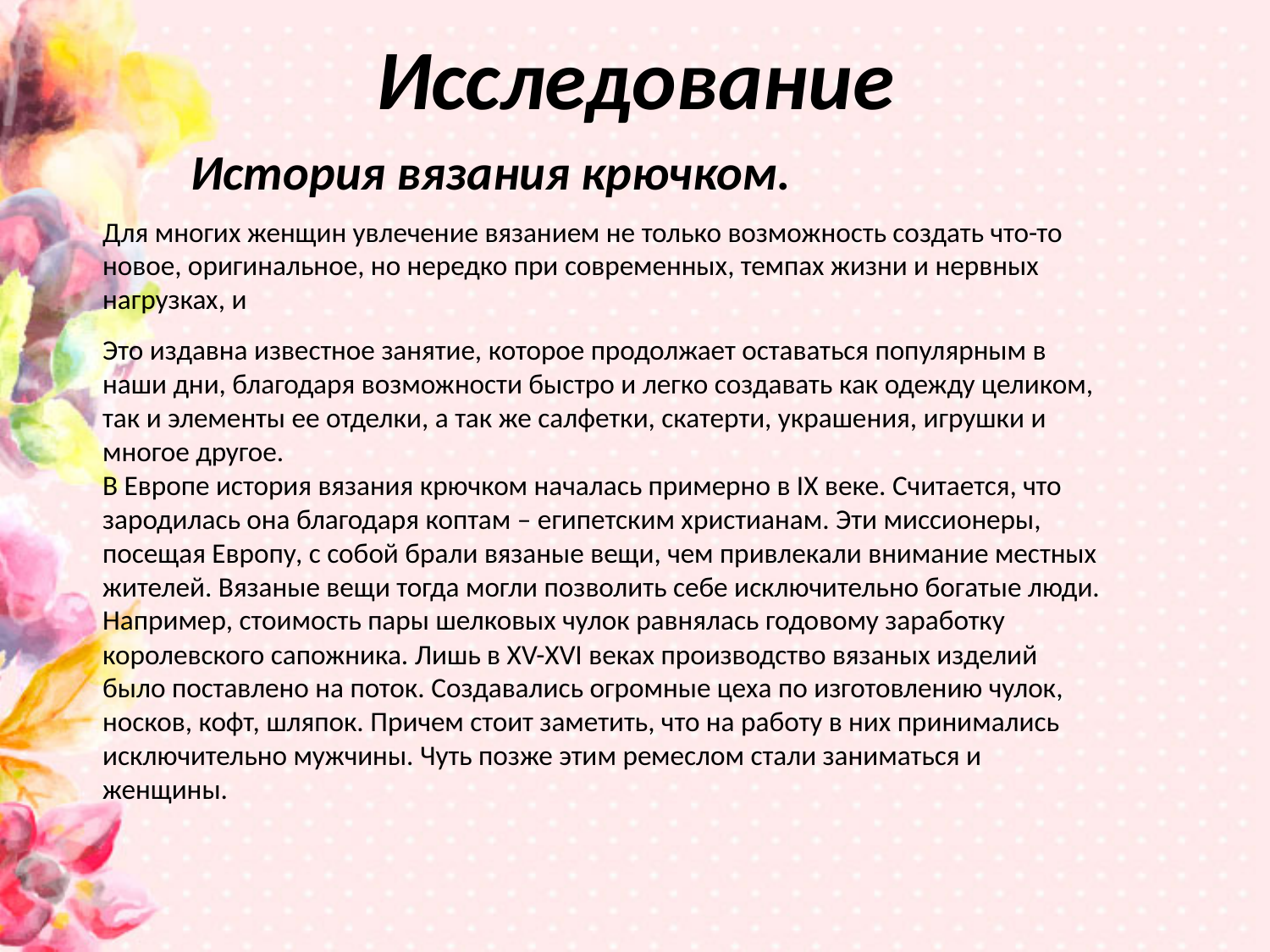

Для многих женщин увлечение вязанием не только возможность создать что-то новое, оригинальное, но нередко при современных, темпах жизни и нервных нагрузках, и

Это издавна известное занятие, которое продолжает оставаться популярным в наши дни, благодаря возможности быстро и легко создавать как одежду целиком, так и элементы ее отделки, а так же салфетки, скатерти, украшения, игрушки и многое другое.
В Европе история вязания крючком началась примерно в IX веке. Считается, что зародилась она благодаря коптам – египетским христианам. Эти миссионеры, посещая Европу, с собой брали вязаные вещи, чем привлекали внимание местных жителей. Вязаные вещи тогда могли позволить себе исключительно богатые люди. Например, стоимость пары шелковых чулок равнялась годовому заработку королевского сапожника. Лишь в XV-XVI веках производство вязаных изделий было поставлено на поток. Создавались огромные цеха по изготовлению чулок, носков, кофт, шляпок. Причем стоит заметить, что на работу в них принимались исключительно мужчины. Чуть позже этим ремеслом стали заниматься и женщины.
Исследование
История вязания крючком.